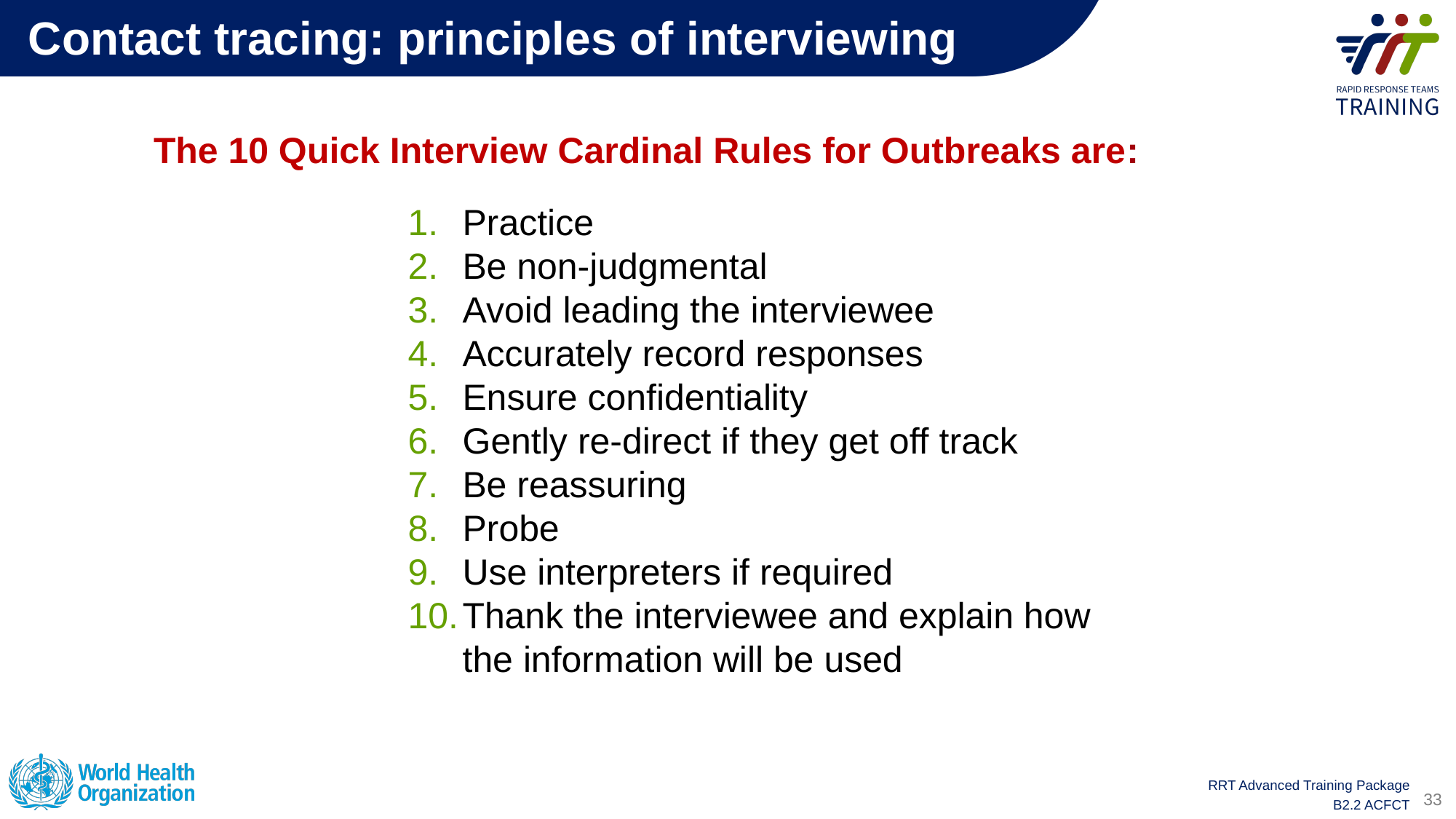

Contact tracing: principles of interviewing
The 10 Quick Interview Cardinal Rules for Outbreaks are:
Practice
Be non-judgmental
Avoid leading the interviewee
Accurately record responses
Ensure confidentiality
Gently re-direct if they get off track
Be reassuring
Probe
Use interpreters if required
Thank the interviewee and explain how the information will be used